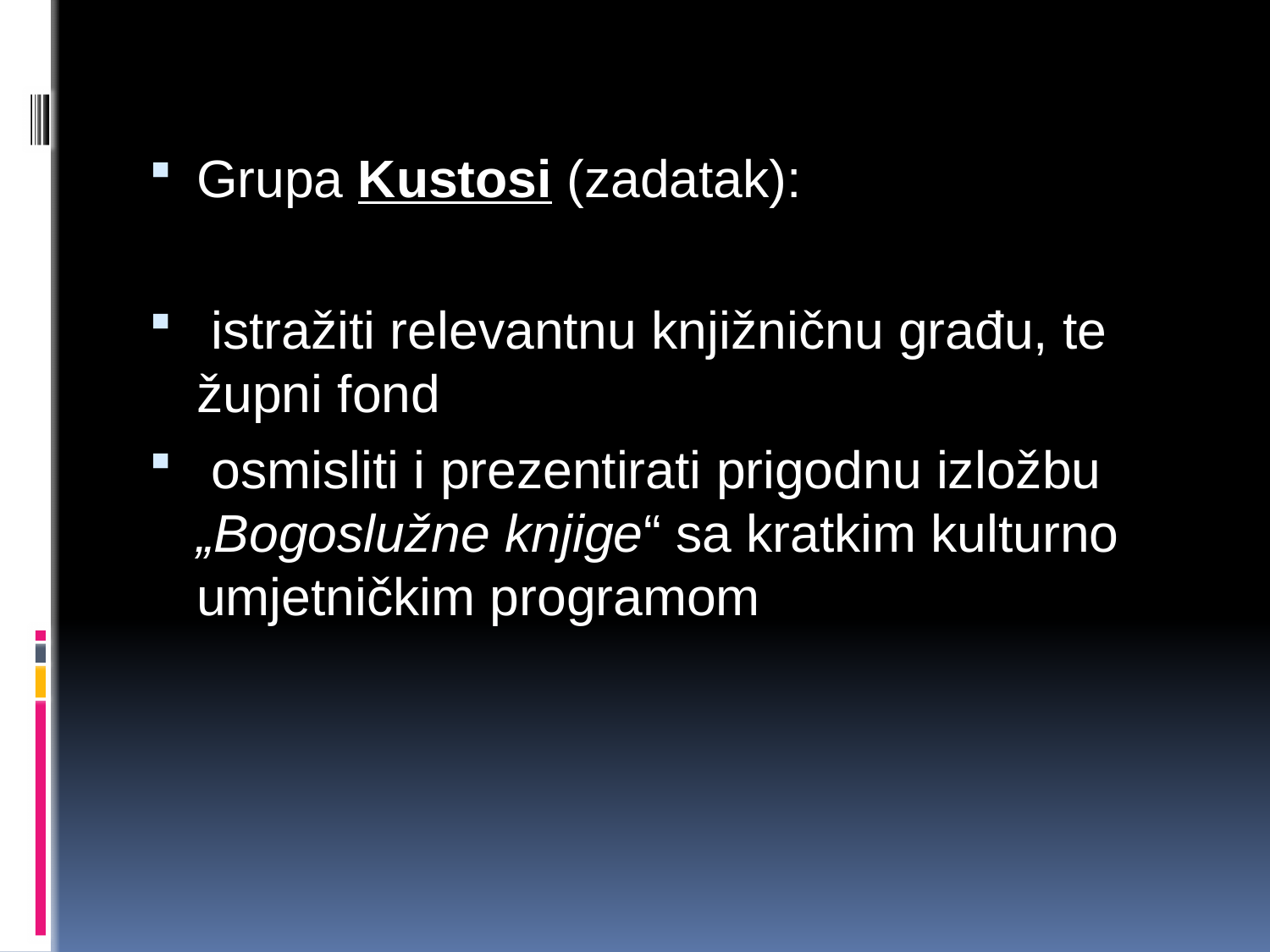

Grupa Kustosi (zadatak):

 istražiti relevantnu knjižničnu građu, te župni fond
 osmisliti i prezentirati prigodnu izložbu „Bogoslužne knjige“ sa kratkim kulturno umjetničkim programom